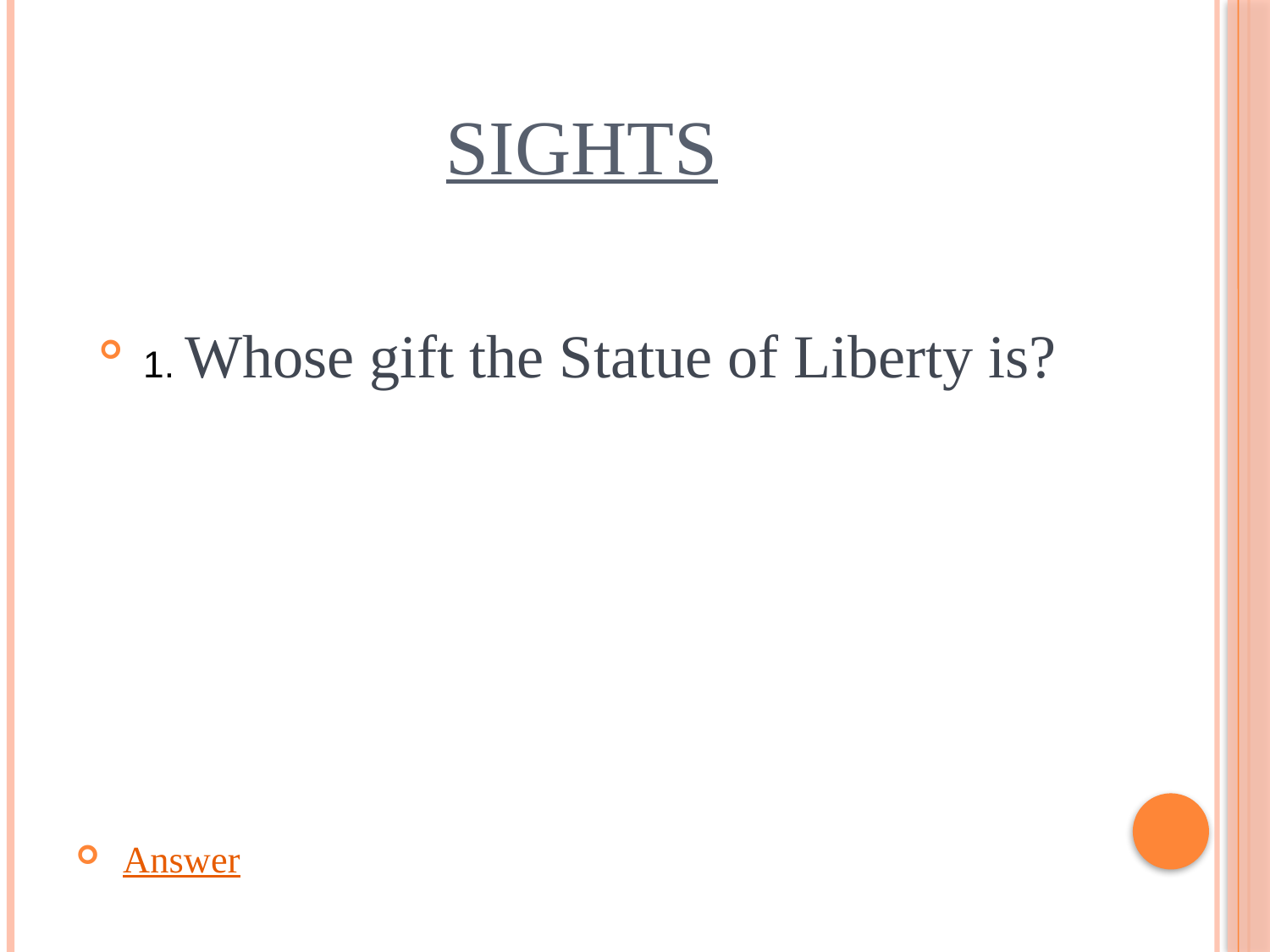

# Sights
1. Whose gift the Statue of Liberty is?

 Answer